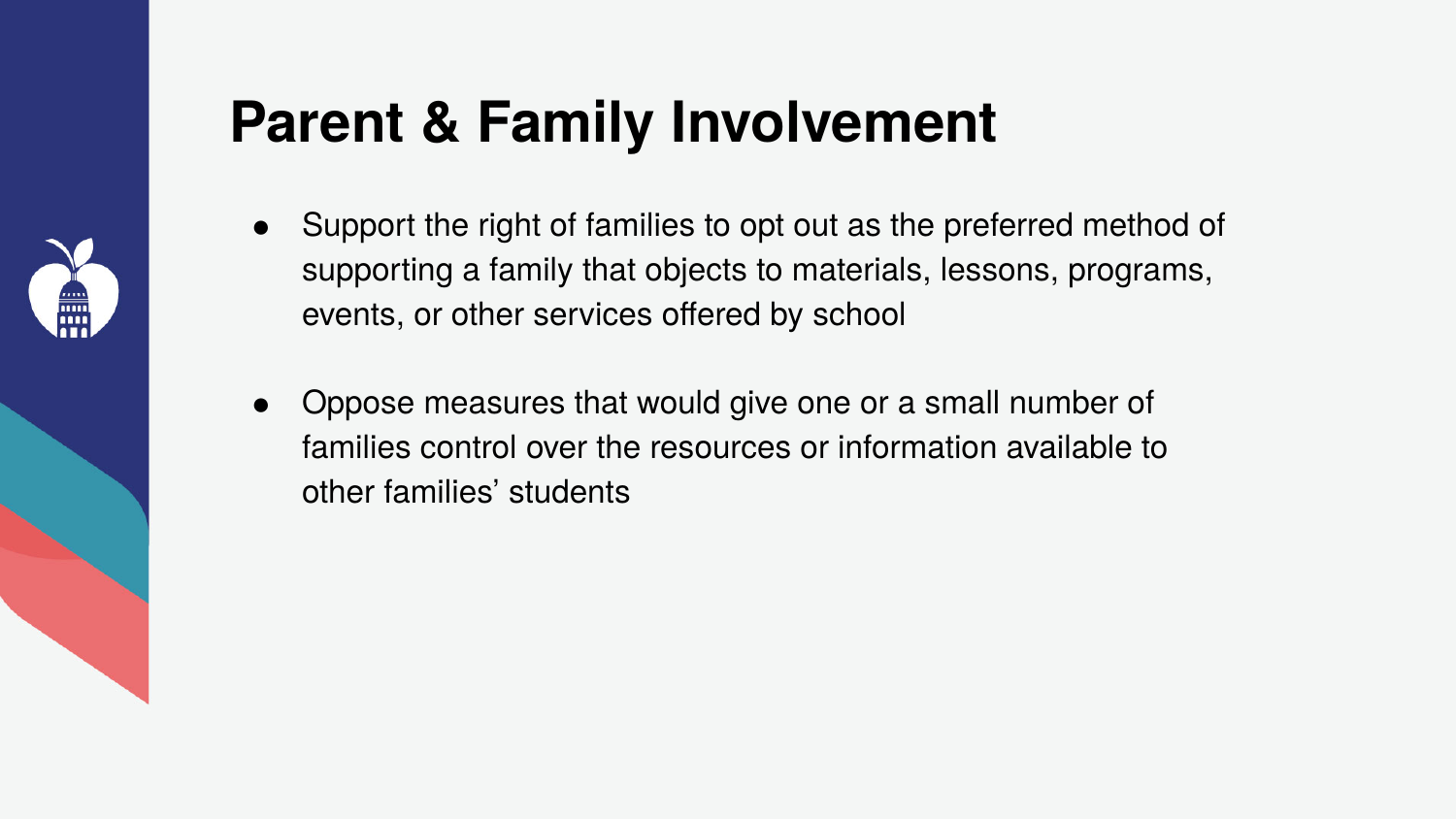

# Parent & Family Involvement
Support the right of families to opt out as the preferred method of supporting a family that objects to materials, lessons, programs, events, or other services offered by school

Oppose measures that would give one or a small number of families control over the resources or information available to other families’ students